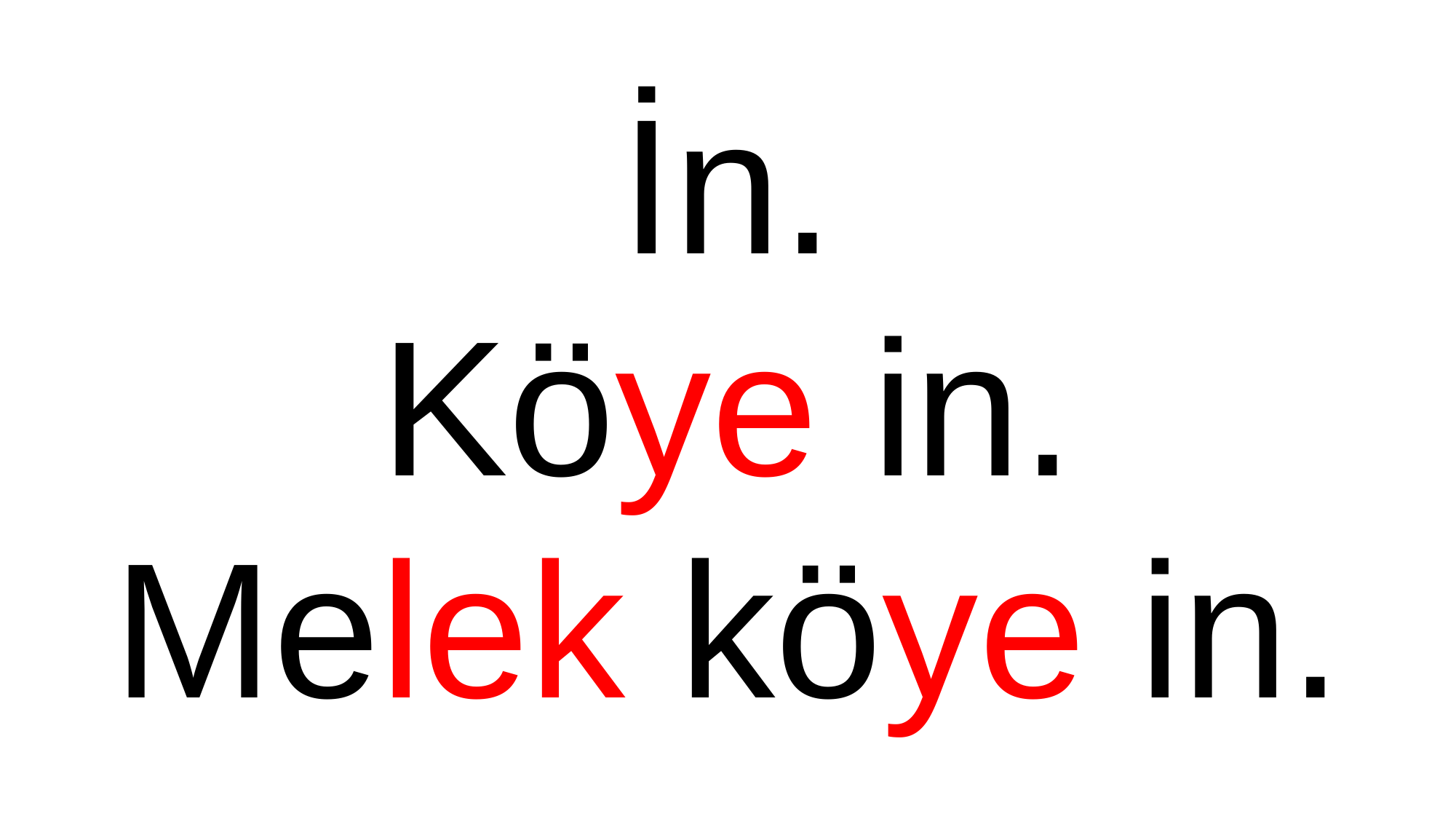

#
İn.
Köye in.
Melek köye in.